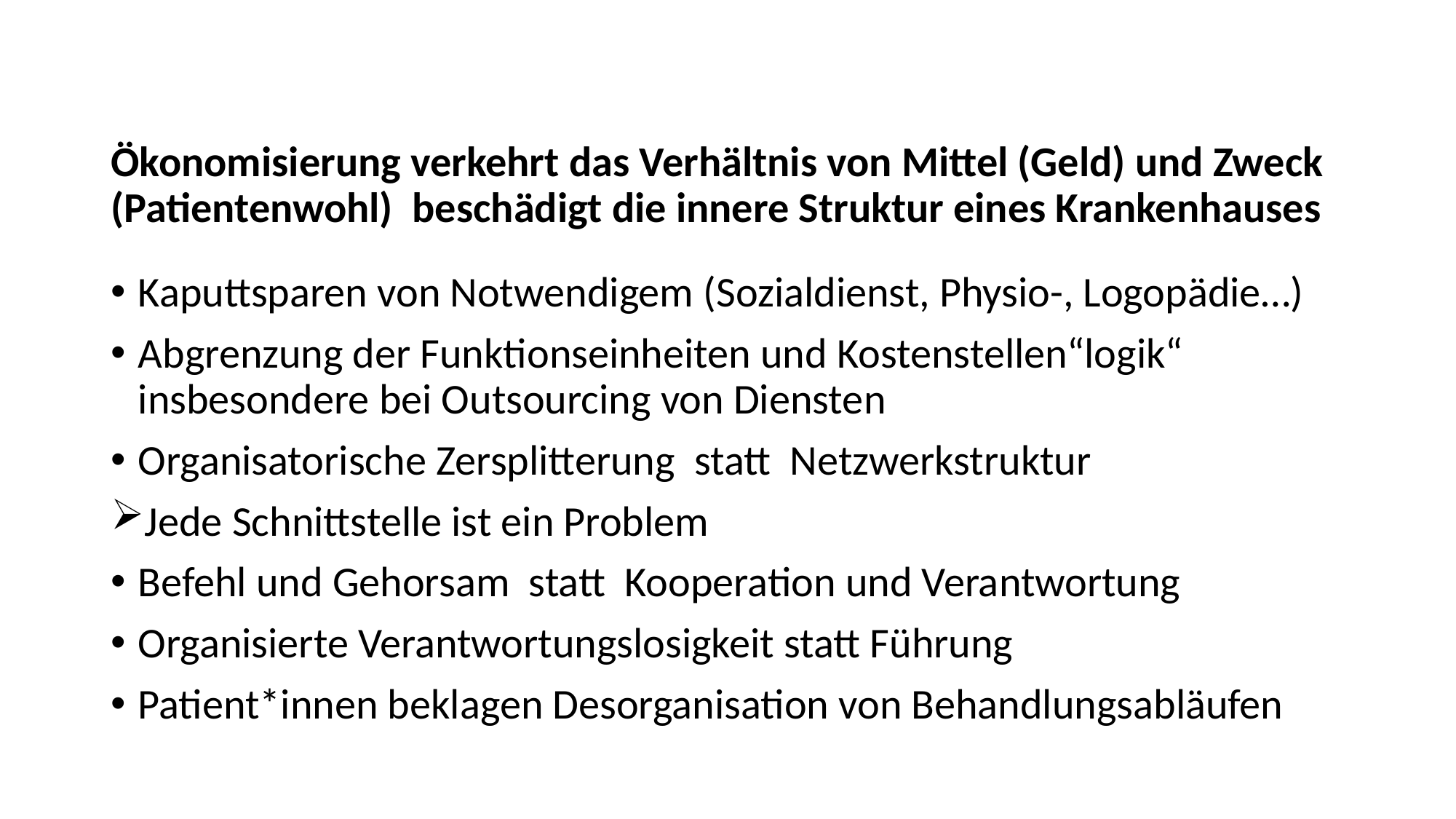

# Ökonomisierung verkehrt das Verhältnis von Mittel (Geld) und Zweck (Patientenwohl)  beschädigt die innere Struktur eines Krankenhauses
Kaputtsparen von Notwendigem (Sozialdienst, Physio-, Logopädie…)
Abgrenzung der Funktionseinheiten und Kostenstellen“logik“  insbesondere bei Outsourcing von Diensten
Organisatorische Zersplitterung  statt  Netzwerkstruktur
Jede Schnittstelle ist ein Problem
Befehl und Gehorsam  statt  Kooperation und Verantwortung
Organisierte Verantwortungslosigkeit statt Führung
Patient*innen beklagen Desorganisation von Behandlungsabläufen